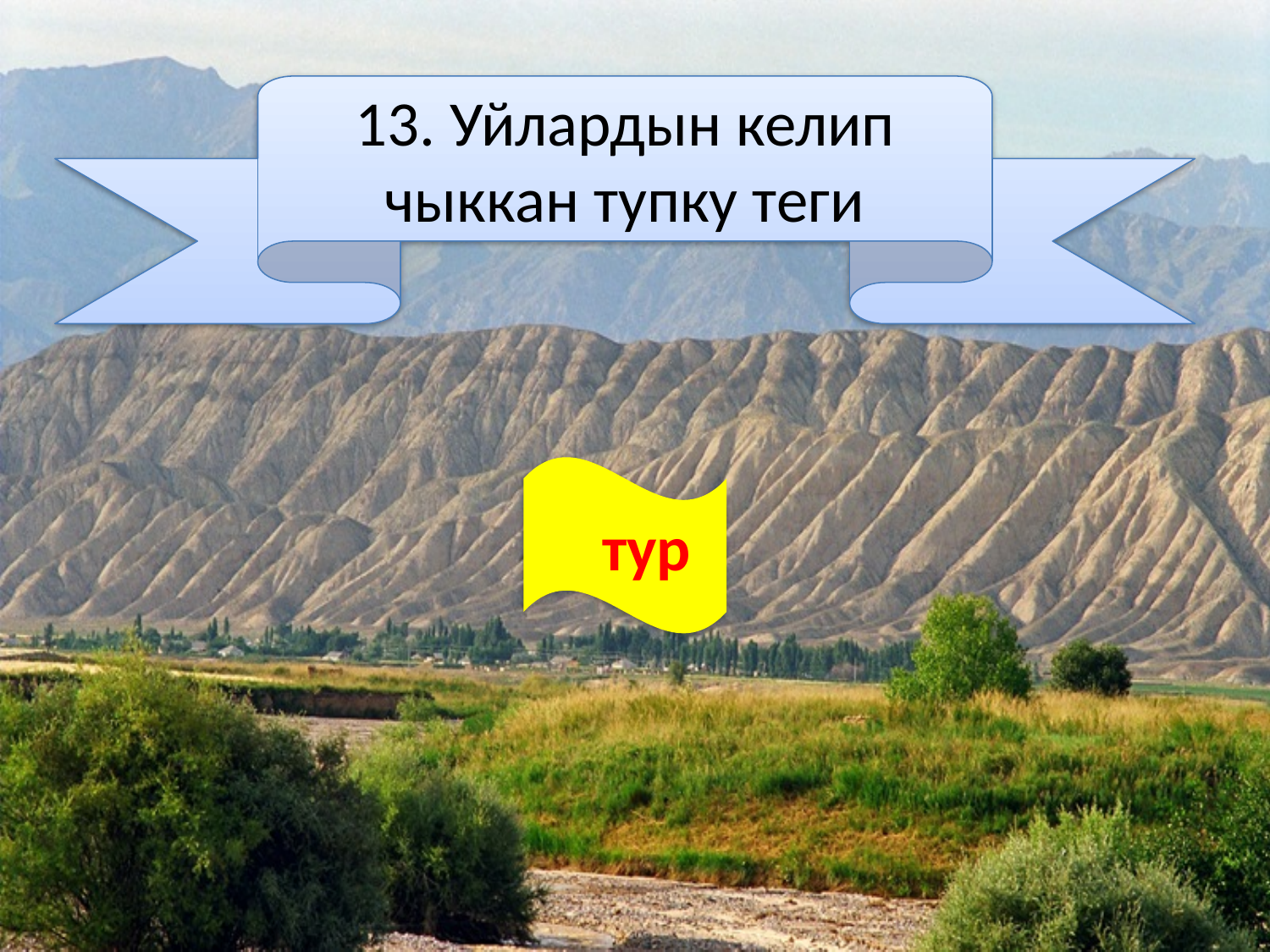

13. Уйлардын келип чыккан тупку теги
   тур